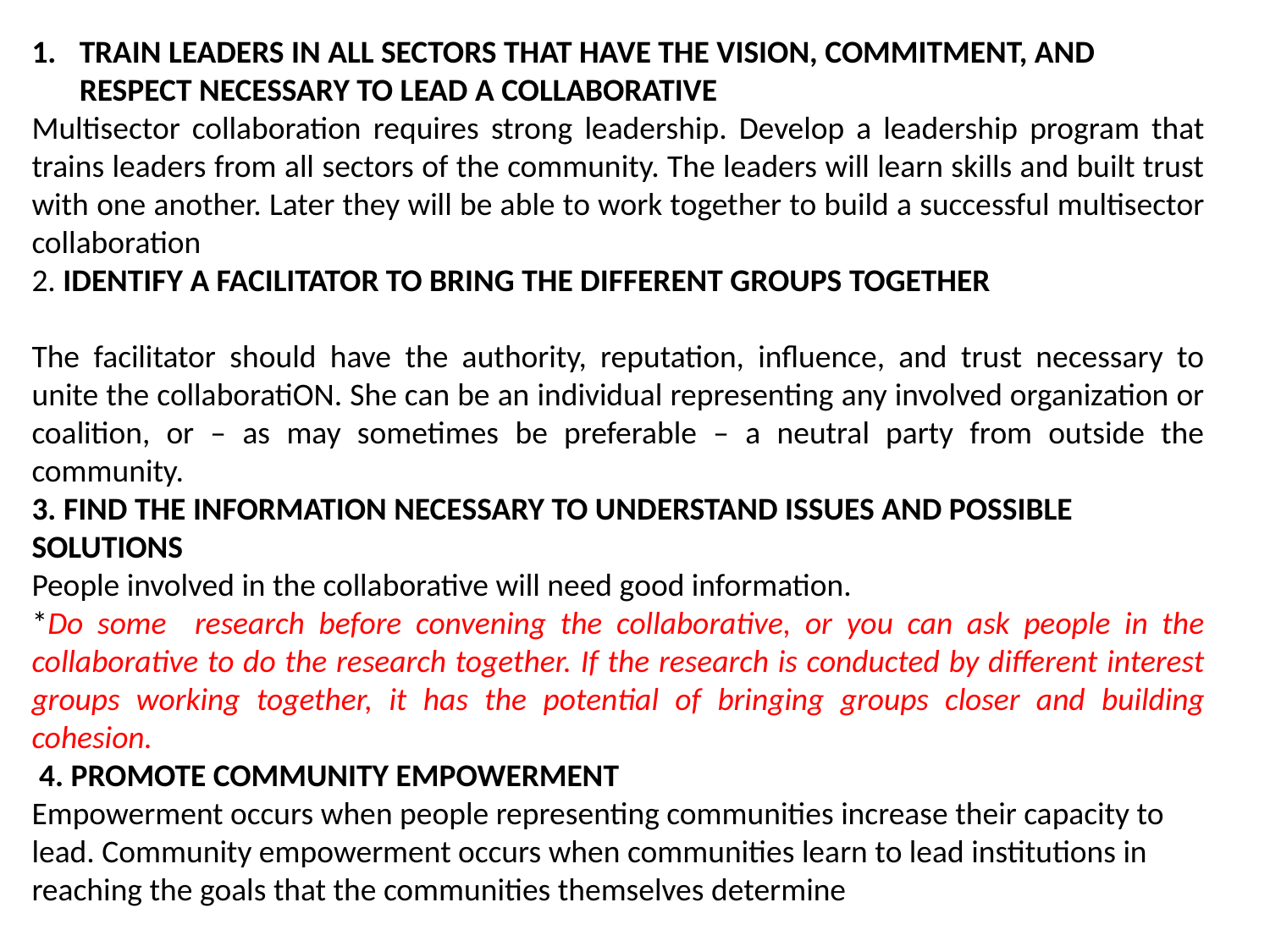

TRAIN LEADERS IN ALL SECTORS THAT HAVE THE VISION, COMMITMENT, AND RESPECT NECESSARY TO LEAD A COLLABORATIVE
Multisector collaboration requires strong leadership. Develop a leadership program that trains leaders from all sectors of the community. The leaders will learn skills and built trust with one another. Later they will be able to work together to build a successful multisector collaboration
2. IDENTIFY A FACILITATOR TO BRING THE DIFFERENT GROUPS TOGETHER

The facilitator should have the authority, reputation, influence, and trust necessary to unite the collaboratiON. She can be an individual representing any involved organization or coalition, or – as may sometimes be preferable – a neutral party from outside the community.
3. FIND THE INFORMATION NECESSARY TO UNDERSTAND ISSUES AND POSSIBLE SOLUTIONS
People involved in the collaborative will need good information.
*Do some  research before convening the collaborative, or you can ask people in the collaborative to do the research together. If the research is conducted by different interest groups working together, it has the potential of bringing groups closer and building cohesion.
 4. PROMOTE COMMUNITY EMPOWERMENT
Empowerment occurs when people representing communities increase their capacity to lead. Community empowerment occurs when communities learn to lead institutions in reaching the goals that the communities themselves determine